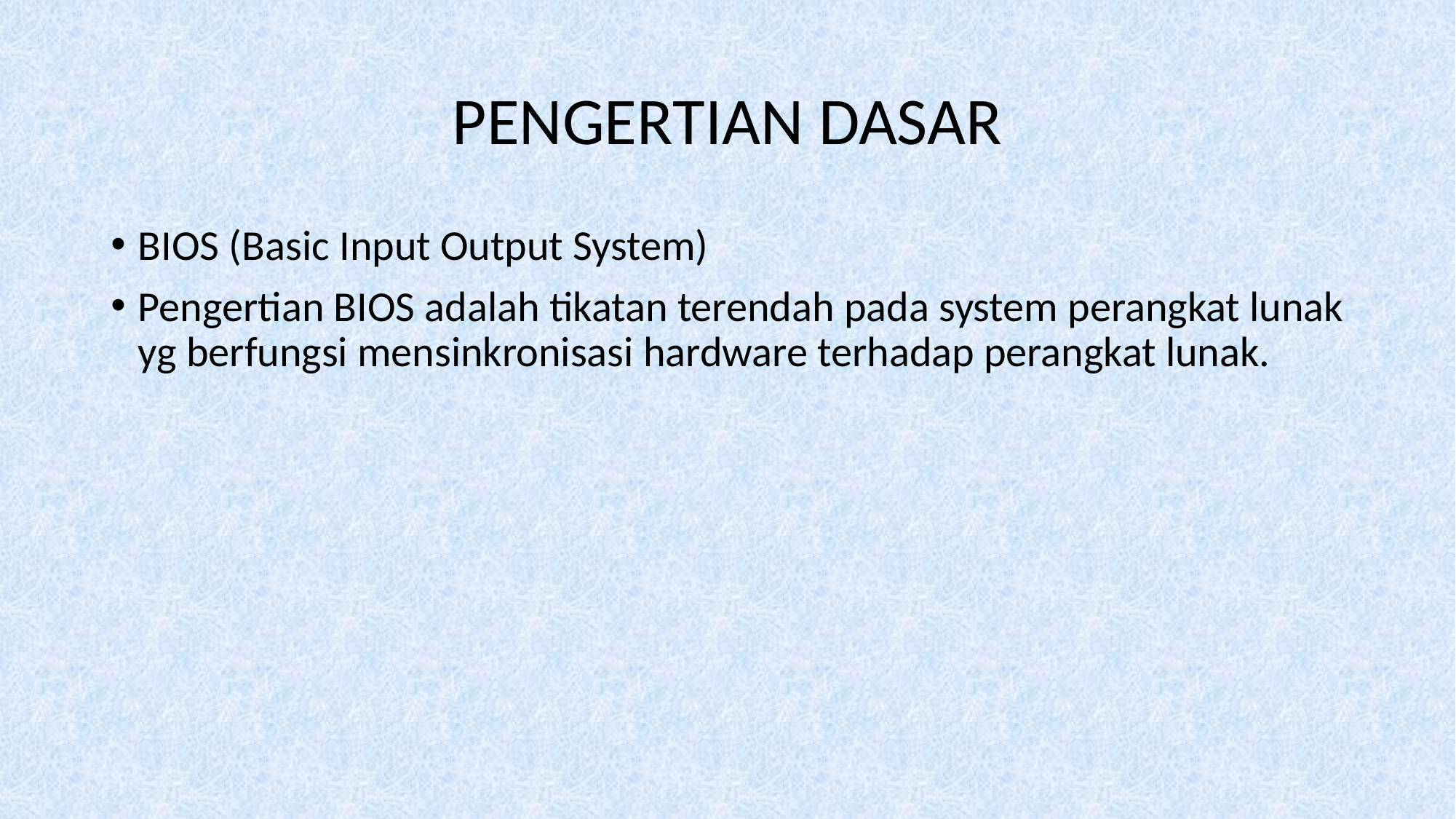

# PENGERTIAN DASAR
BIOS (Basic Input Output System)
Pengertian BIOS adalah tikatan terendah pada system perangkat lunak yg berfungsi mensinkronisasi hardware terhadap perangkat lunak.